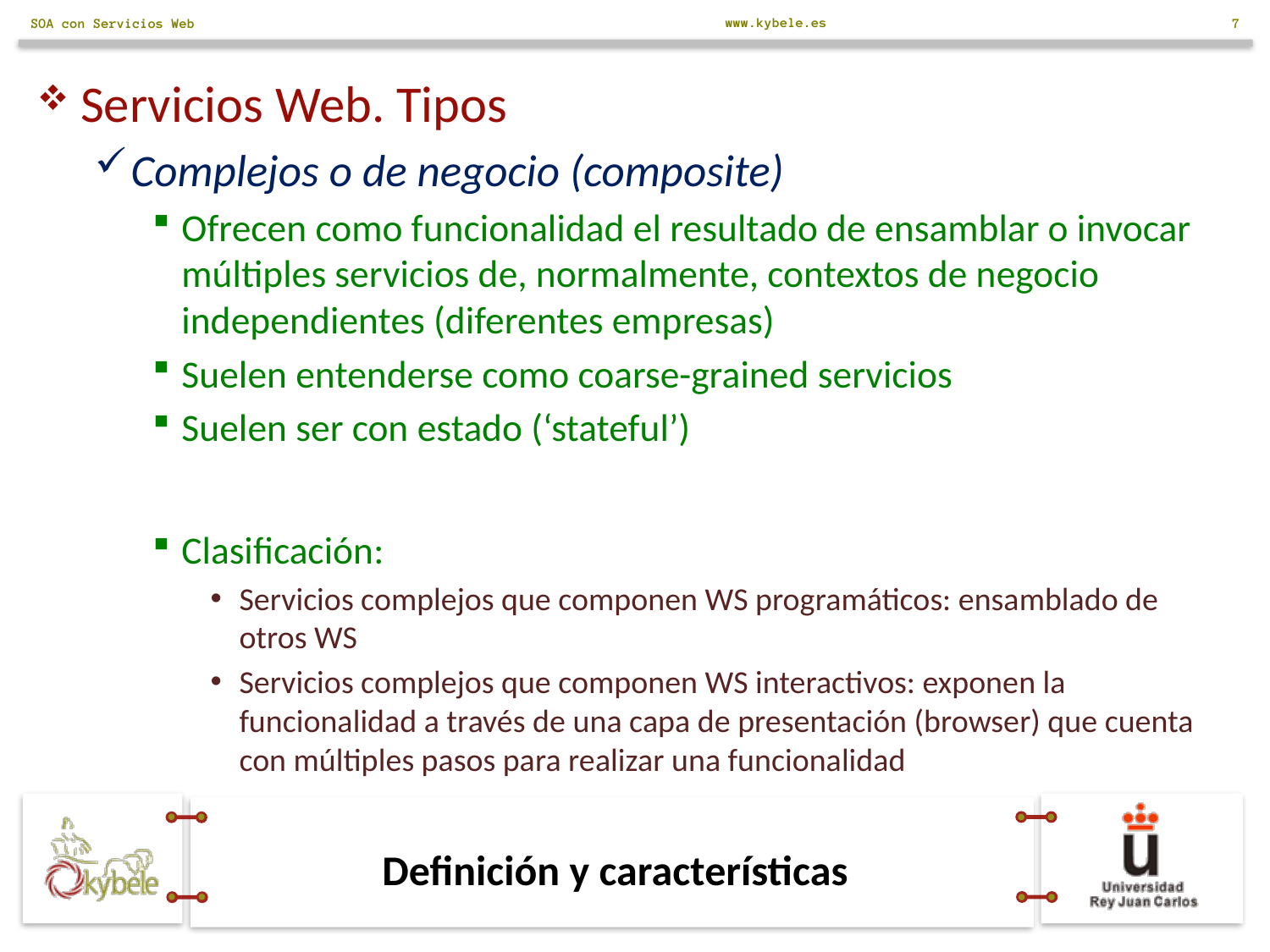

SOA con Servicios Web
7
Servicios Web. Tipos
Complejos o de negocio (composite)
Ofrecen como funcionalidad el resultado de ensamblar o invocar múltiples servicios de, normalmente, contextos de negocio independientes (diferentes empresas)
Suelen entenderse como coarse-grained servicios
Suelen ser con estado (‘stateful’)

Clasificación:
Servicios complejos que componen WS programáticos: ensamblado de otros WS
Servicios complejos que componen WS interactivos: exponen la funcionalidad a través de una capa de presentación (browser) que cuenta con múltiples pasos para realizar una funcionalidad
# Definición y características